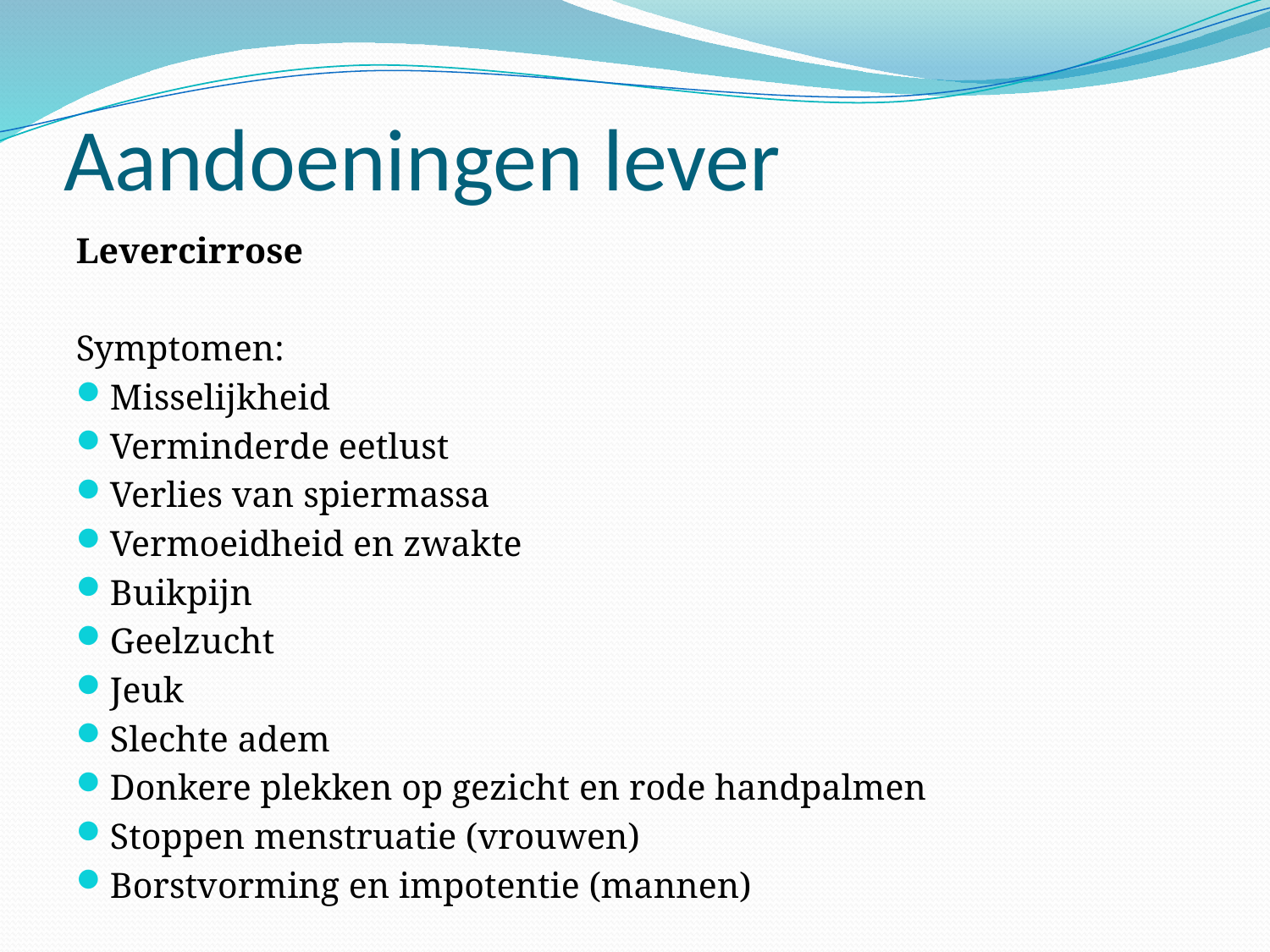

# Aandoeningen lever
Levercirrose

Symptomen:
Misselijkheid
Verminderde eetlust
Verlies van spiermassa
Vermoeidheid en zwakte
Buikpijn
Geelzucht
Jeuk
Slechte adem
Donkere plekken op gezicht en rode handpalmen
Stoppen menstruatie (vrouwen)
Borstvorming en impotentie (mannen)